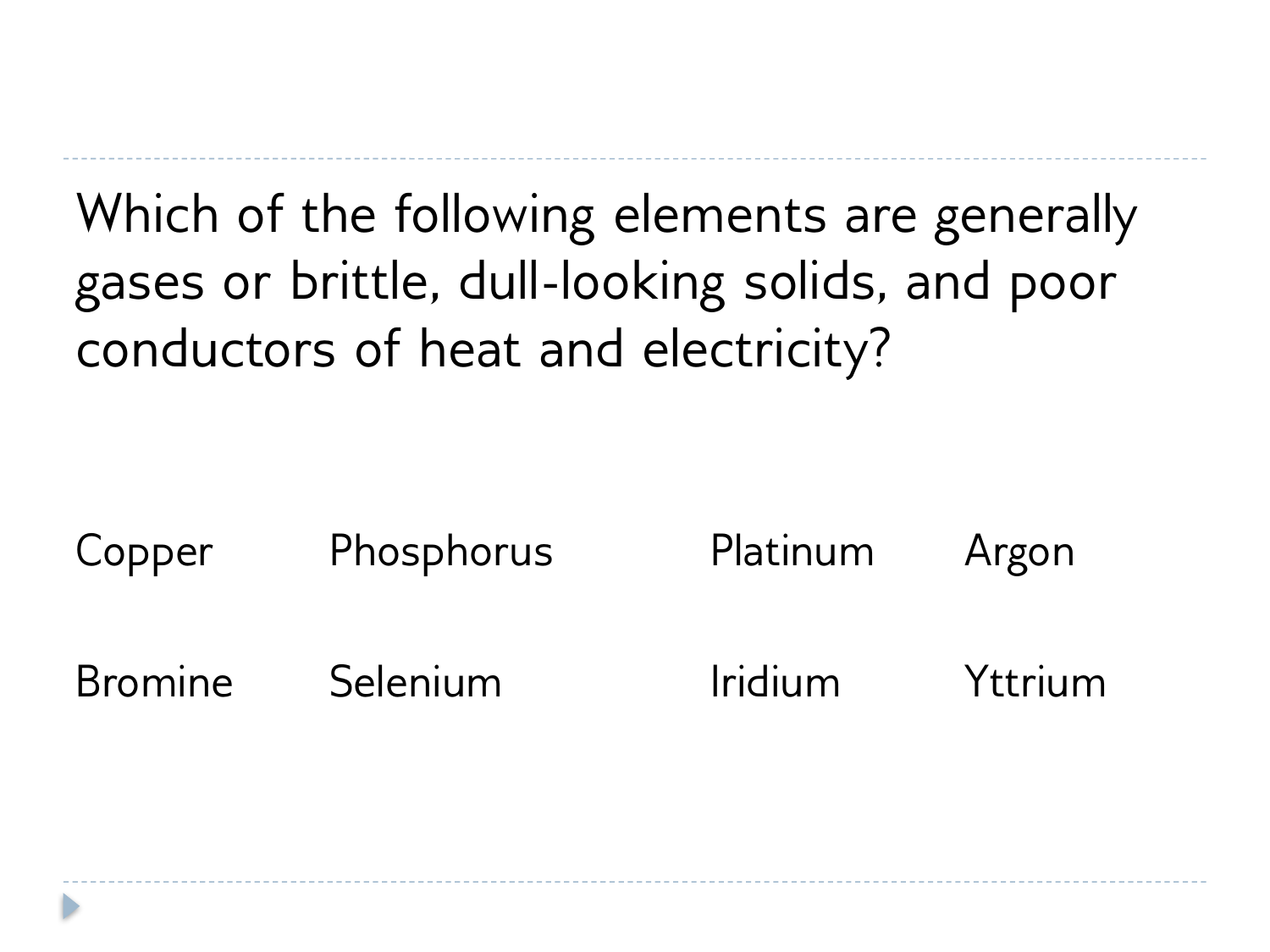

Which of the following elements are generally gases or brittle, dull-looking solids, and poor conductors of heat and electricity?

Copper	Phosphorus		Platinum	Argon

Bromine	Selenium		Iridium	Yttrium